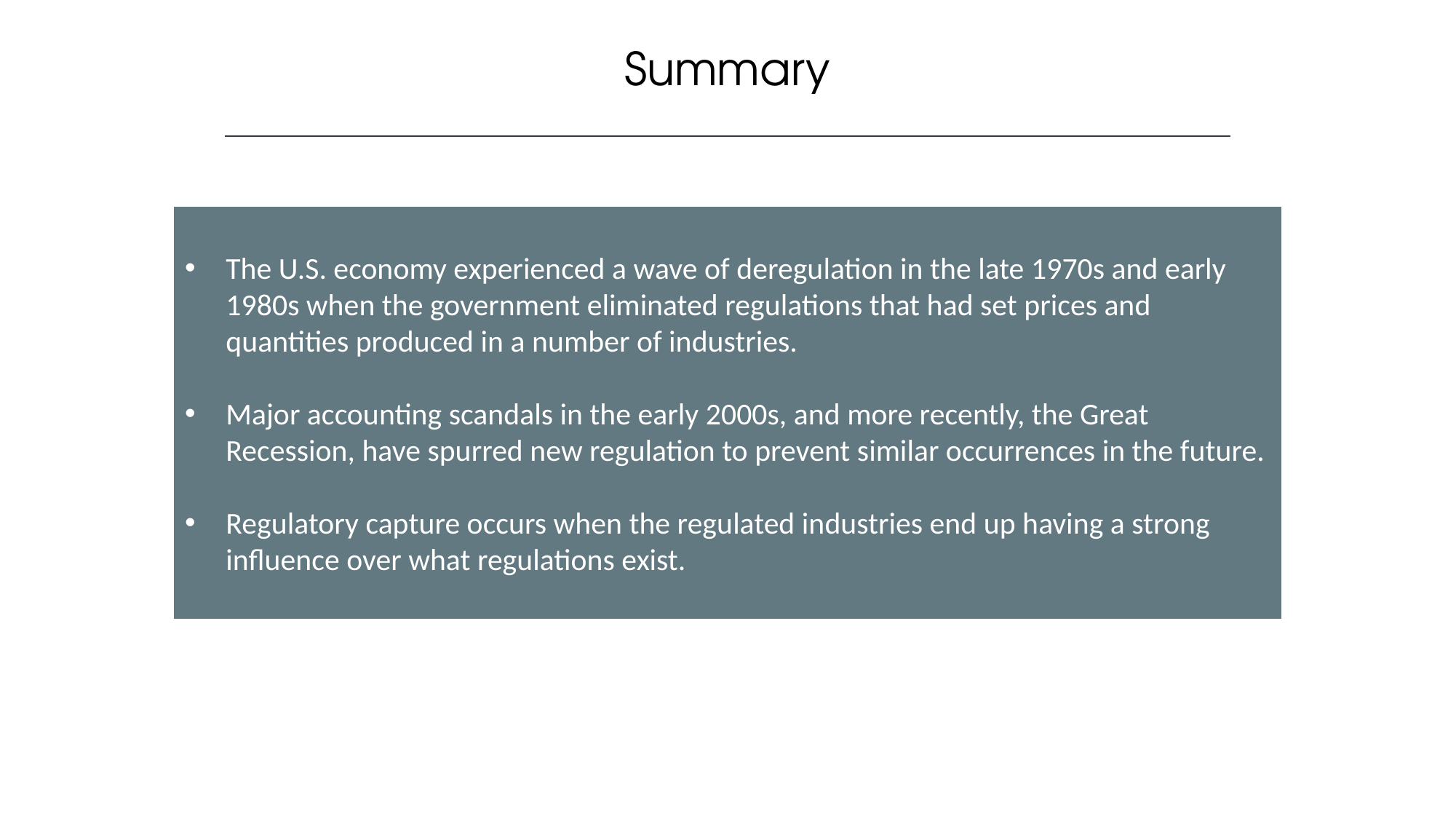

Summary
HAWKES LEARNING

The U.S. economy experienced a wave of deregulation in the late 1970s and early 1980s when the government eliminated regulations that had set prices and quantities produced in a number of industries.

Major accounting scandals in the early 2000s, and more recently, the Great Recession, have spurred new regulation to prevent similar occurrences in the future.

Regulatory capture occurs when the regulated industries end up having a strong influence over what regulations exist.